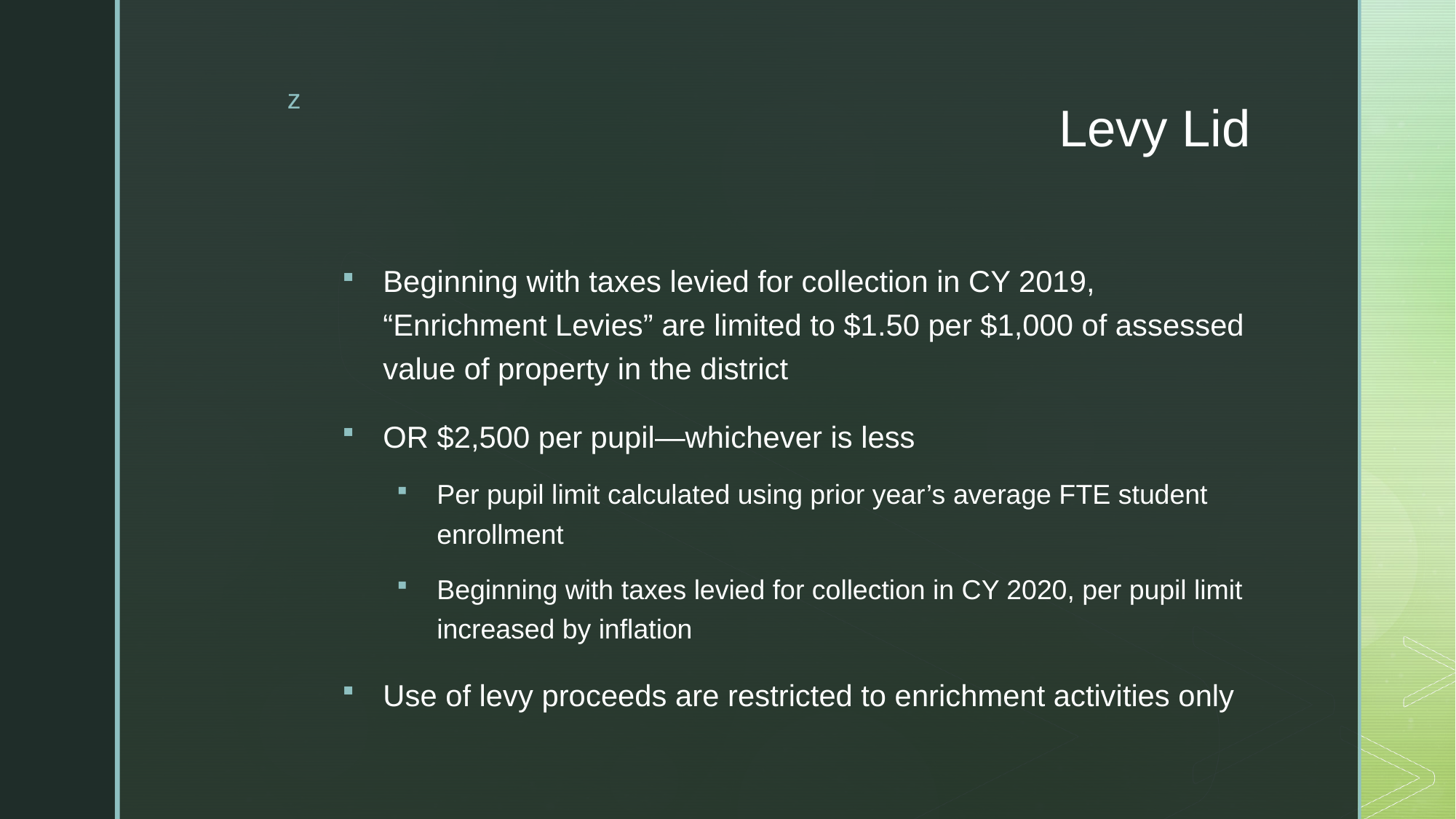

# Levy Lid
Beginning with taxes levied for collection in CY 2019, “Enrichment Levies” are limited to $1.50 per $1,000 of assessed value of property in the district
OR $2,500 per pupil—whichever is less
Per pupil limit calculated using prior year’s average FTE student enrollment
Beginning with taxes levied for collection in CY 2020, per pupil limit increased by inflation
Use of levy proceeds are restricted to enrichment activities only